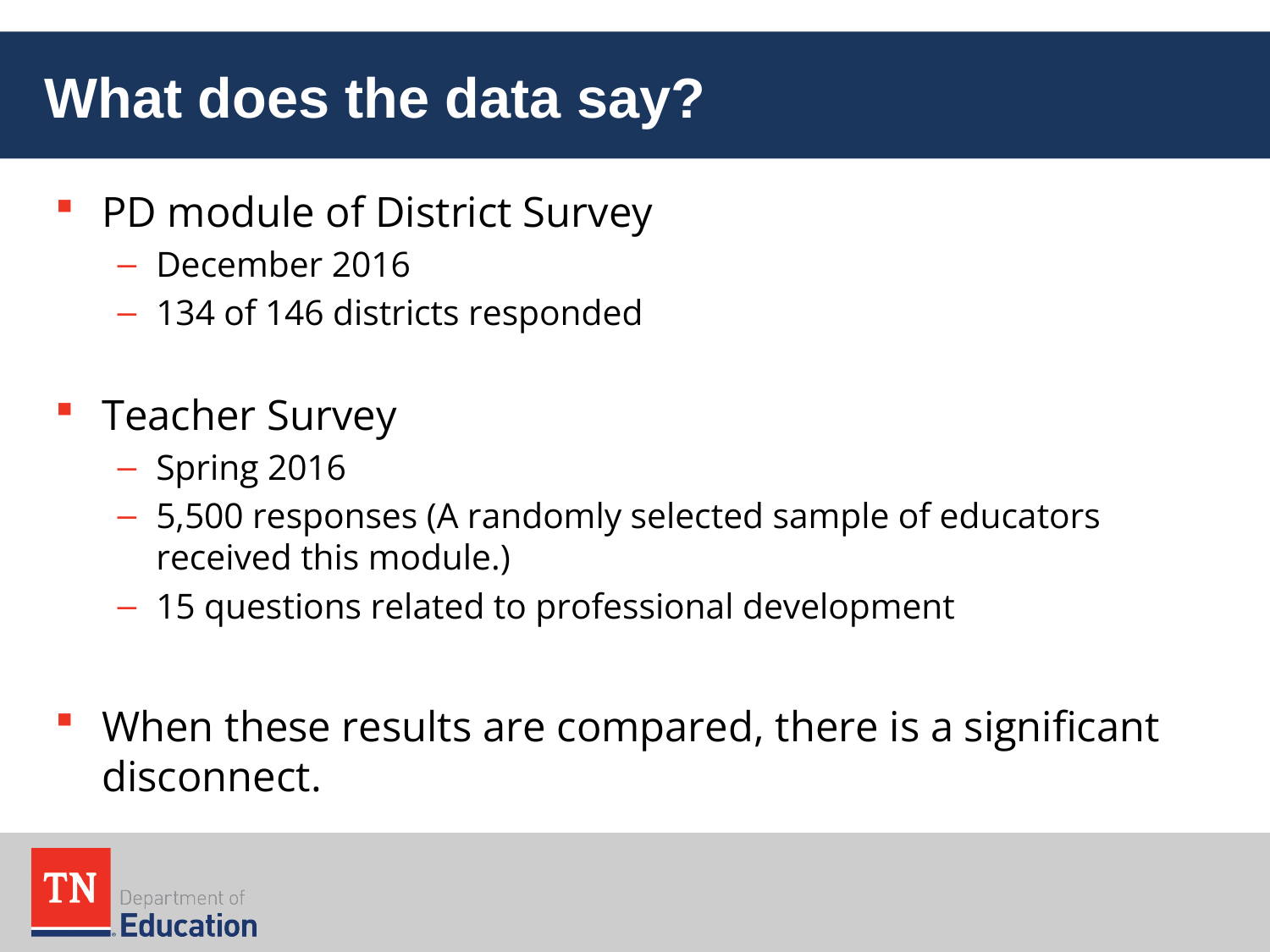

# What does the data say?
PD module of District Survey
December 2016
134 of 146 districts responded

Teacher Survey
Spring 2016
5,500 responses (A randomly selected sample of educators received this module.)
15 questions related to professional development

When these results are compared, there is a significant disconnect.